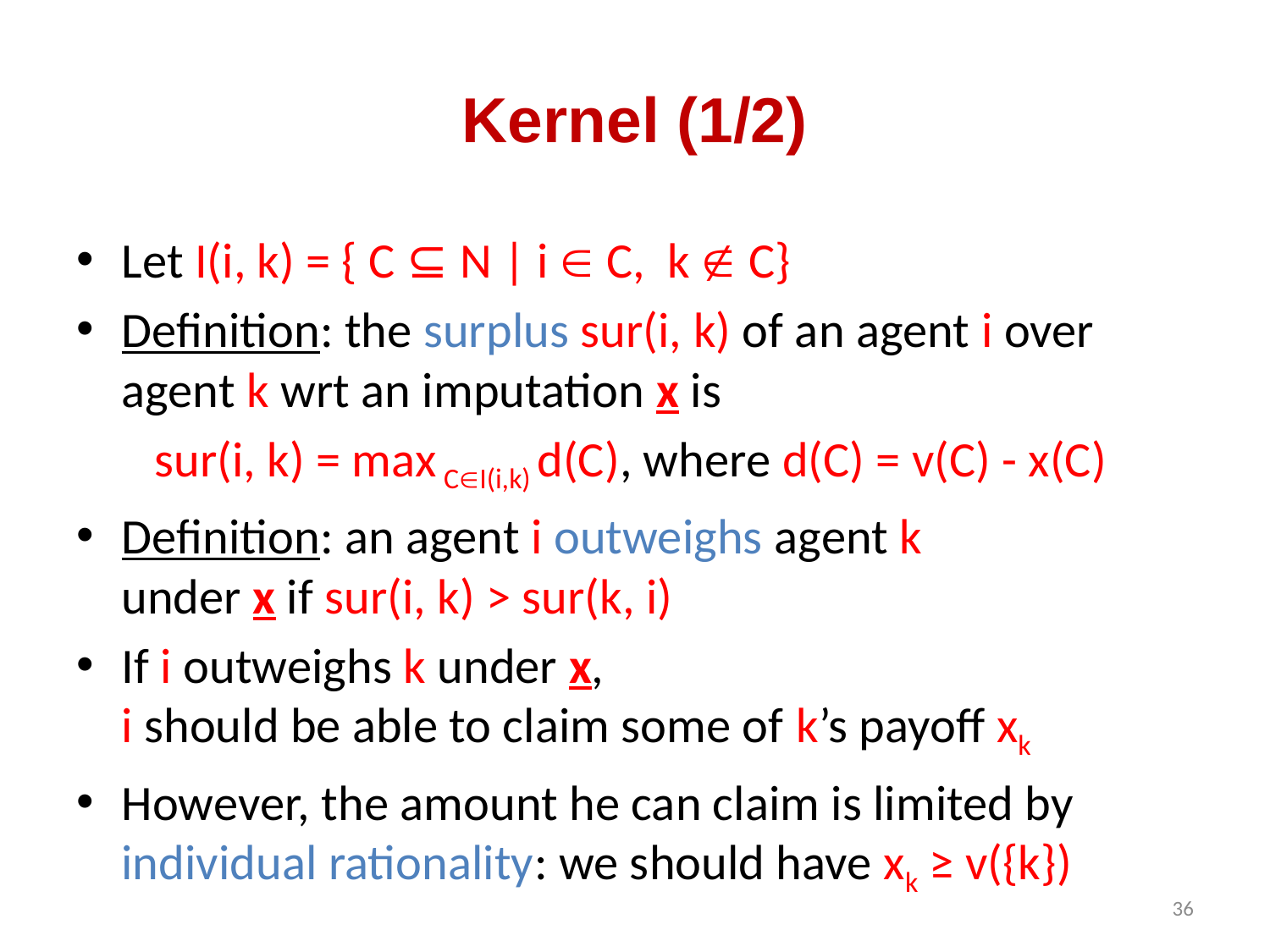

# Kernel (1/2)
Let I(i, k) = { C ⊆ N | i ∈ C,  k ∉ C}
Definition: the surplus sur(i, k) of an agent i over agent k wrt an imputation x is
       sur(i, k) = max C∈I(i,k) d(C), where d(C) = v(C) - x(C)
Definition: an agent i outweighs agent k
under x if sur(i, k) > sur(k, i)
If i outweighs k under x,
i should be able to claim some of k’s payoff xk
However, the amount he can claim is limited by individual rationality: we should have xk ≥ v({k})

36